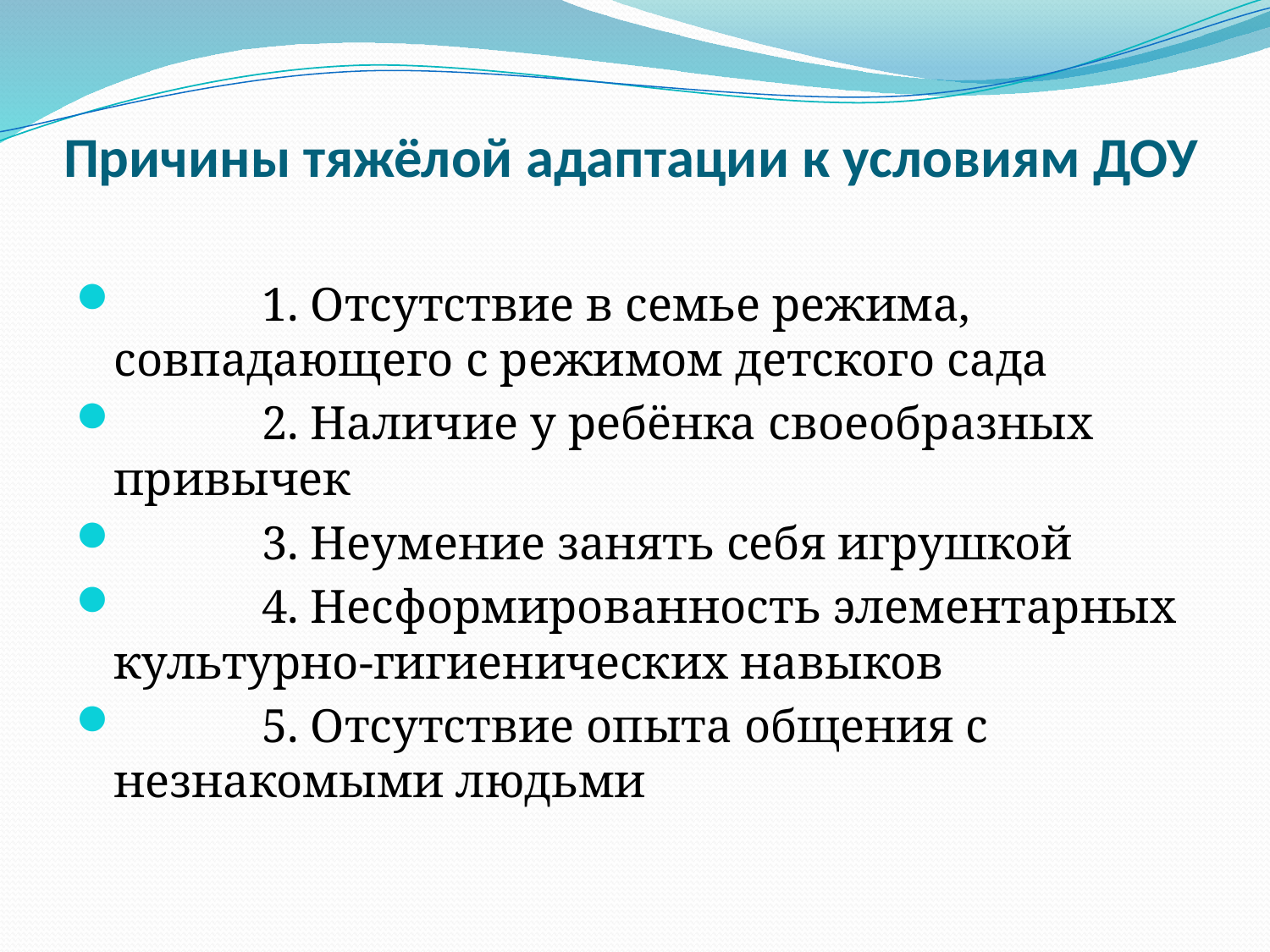

# Причины тяжёлой адаптации к условиям ДОУ
            1. Отсутствие в семье режима, совпадающего с режимом детского сада
            2. Наличие у ребёнка своеобразных привычек
            3. Неумение занять себя игрушкой
            4. Несформированность элементарных культурно-гигиенических навыков
            5. Отсутствие опыта общения с незнакомыми людьми